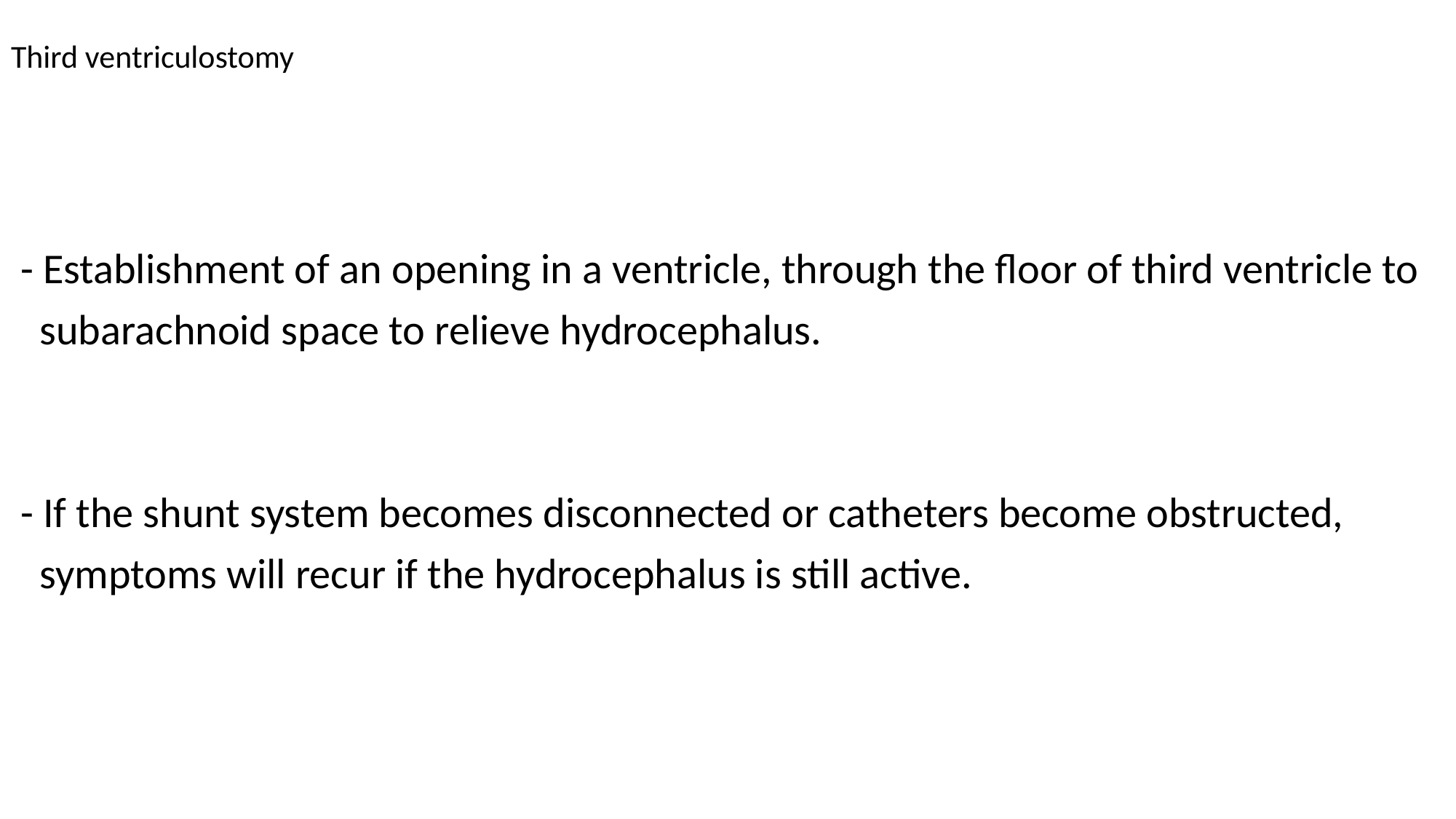

# Third ventriculostomy

 - Establishment of an opening in a ventricle, through the floor of third ventricle to
   subarachnoid space to relieve hydrocephalus.

 - If the shunt system becomes disconnected or catheters become obstructed,
   symptoms will recur if the hydrocephalus is still active.